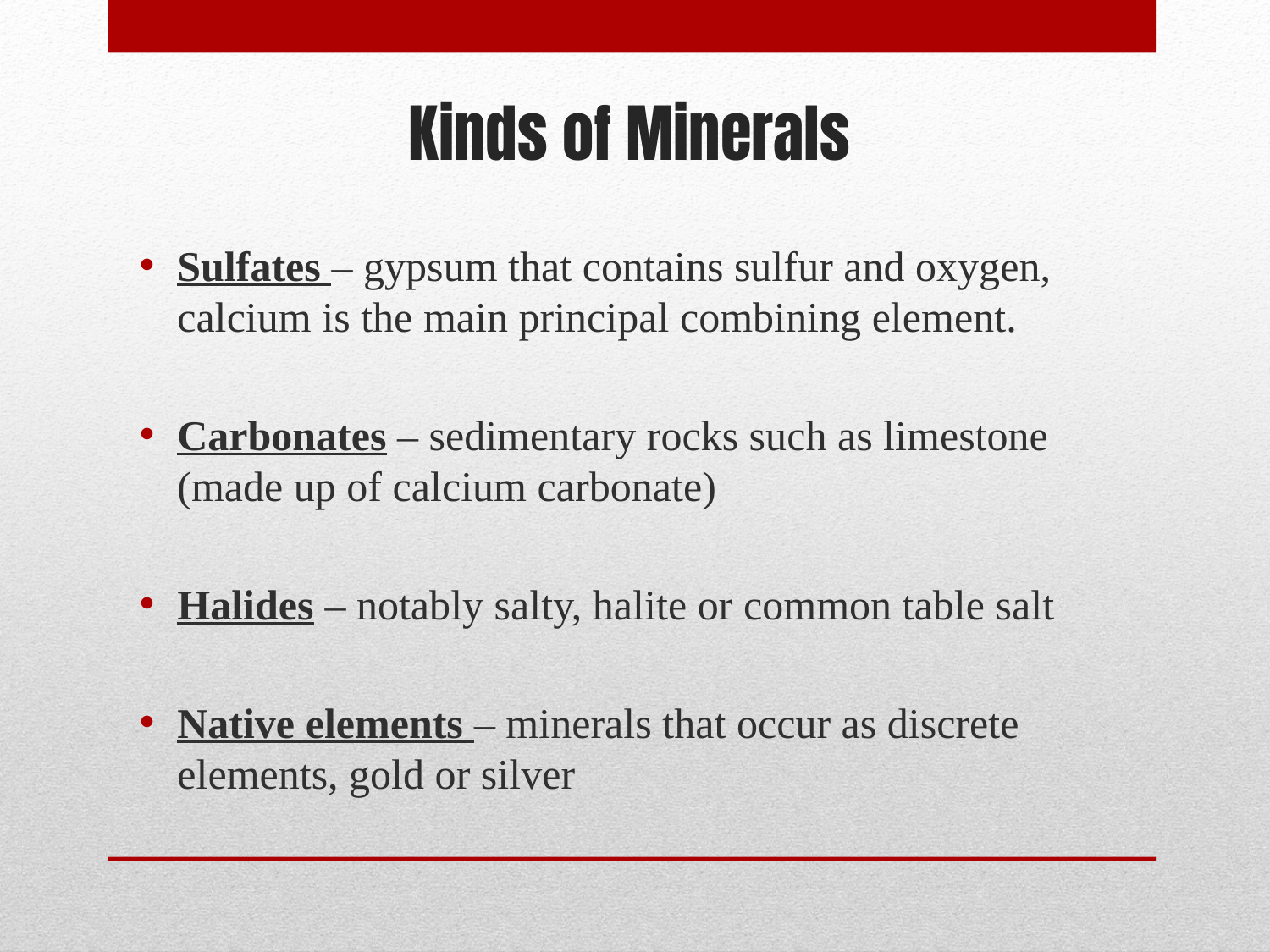

Kinds of Minerals
Sulfates – gypsum that contains sulfur and oxygen, calcium is the main principal combining element.

Carbonates – sedimentary rocks such as limestone (made up of calcium carbonate)

Halides – notably salty, halite or common table salt

Native elements – minerals that occur as discrete elements, gold or silver